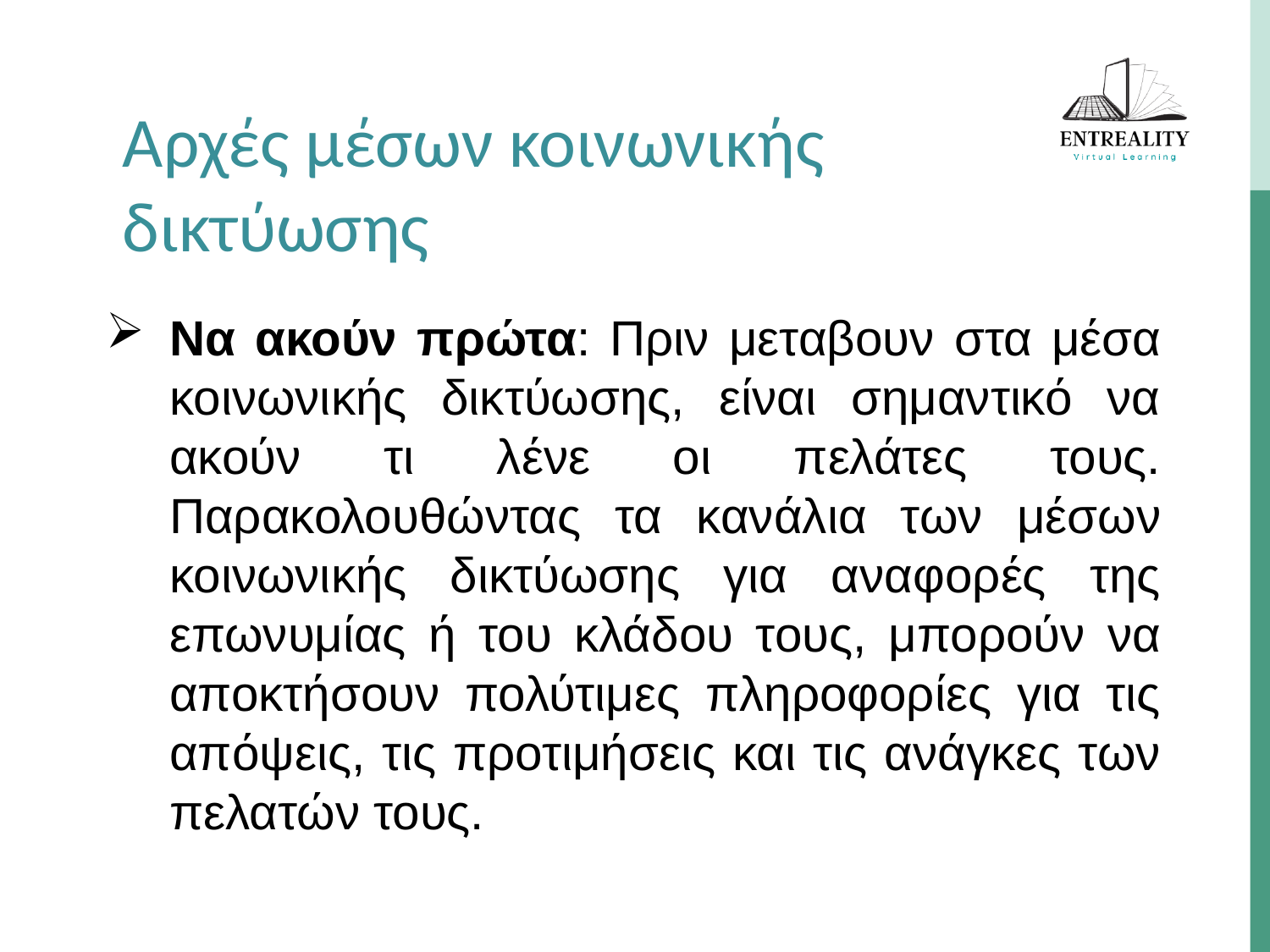

Αρχές μέσων κοινωνικής δικτύωσης

Να ακούν πρώτα: Πριν μεταβουν στα μέσα κοινωνικής δικτύωσης, είναι σημαντικό να ακούν τι λένε οι πελάτες τους. Παρακολουθώντας τα κανάλια των μέσων κοινωνικής δικτύωσης για αναφορές της επωνυμίας ή του κλάδου τους, μπορούν να αποκτήσουν πολύτιμες πληροφορίες για τις απόψεις, τις προτιμήσεις και τις ανάγκες των πελατών τους.